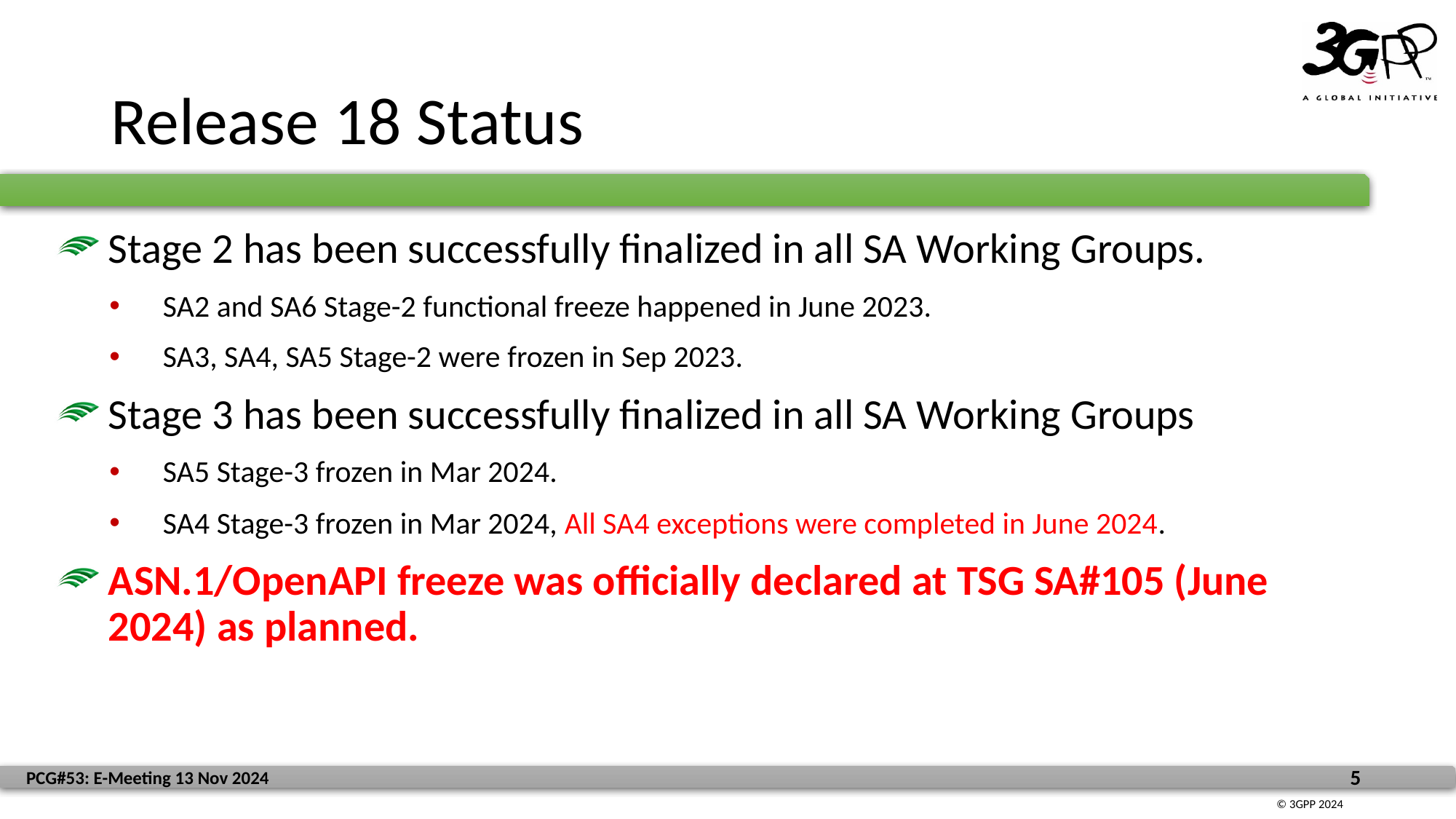

# Release 18 Status
Stage 2 has been successfully finalized in all SA Working Groups.
SA2 and SA6 Stage-2 functional freeze happened in June 2023.
SA3, SA4, SA5 Stage-2 were frozen in Sep 2023.
Stage 3 has been successfully finalized in all SA Working Groups
SA5 Stage-3 frozen in Mar 2024.
SA4 Stage-3 frozen in Mar 2024, All SA4 exceptions were completed in June 2024.
ASN.1/OpenAPI freeze was officially declared at TSG SA#105 (June 2024) as planned.